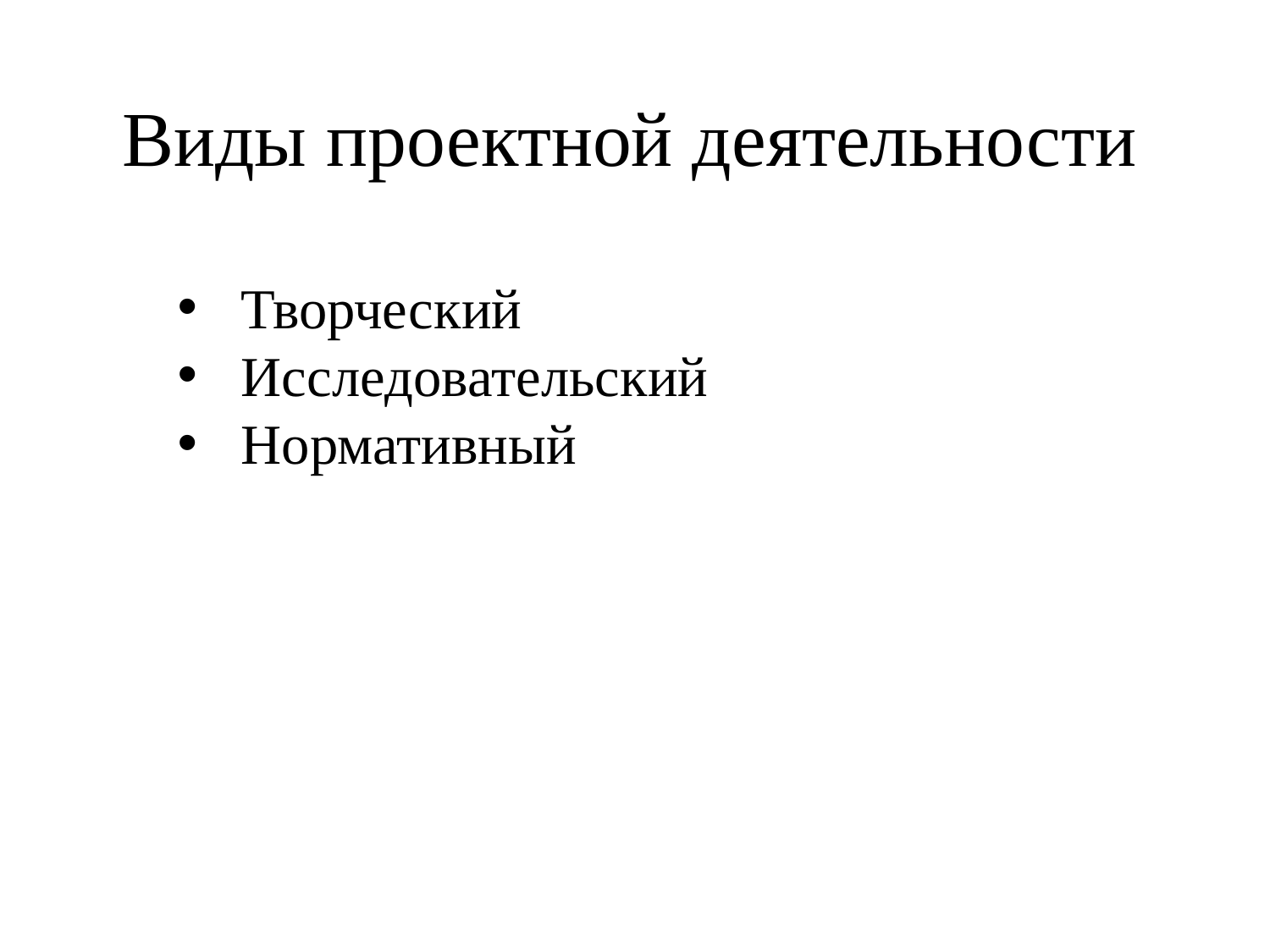

# Виды проектной деятельности
Творческий
Исследовательский
Нормативный